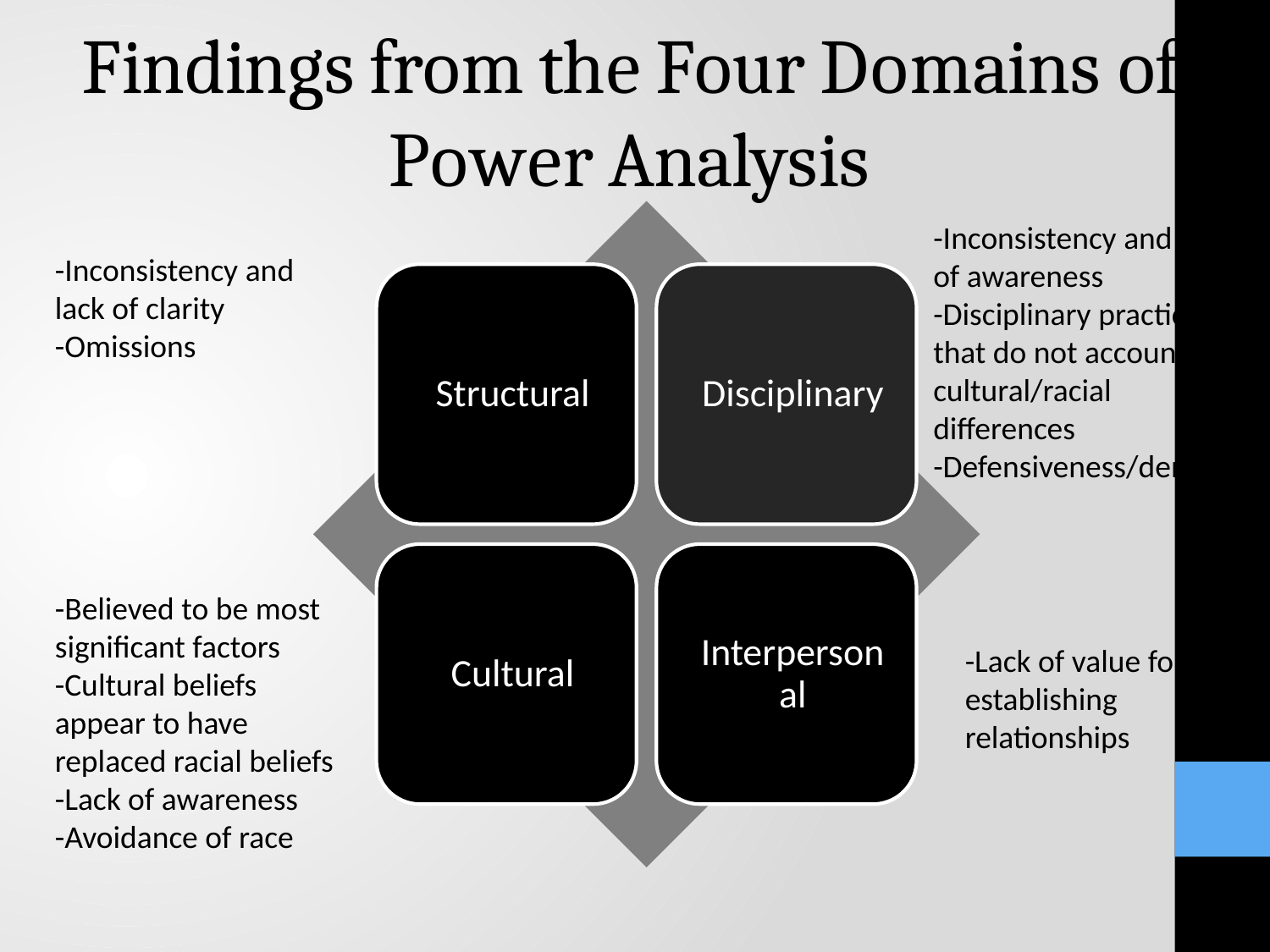

# Findings from the Four Domains of Power Analysis
Structural
Disciplinary
Cultural
Interpersonal
-Inconsistency and lack of awareness
-Disciplinary practices that do not account for cultural/racial differences
-Defensiveness/denial
-Inconsistency and lack of clarity
-Omissions
-Believed to be most significant factors
-Cultural beliefs appear to have replaced racial beliefs
-Lack of awareness
-Avoidance of race
-Lack of value for establishing relationships